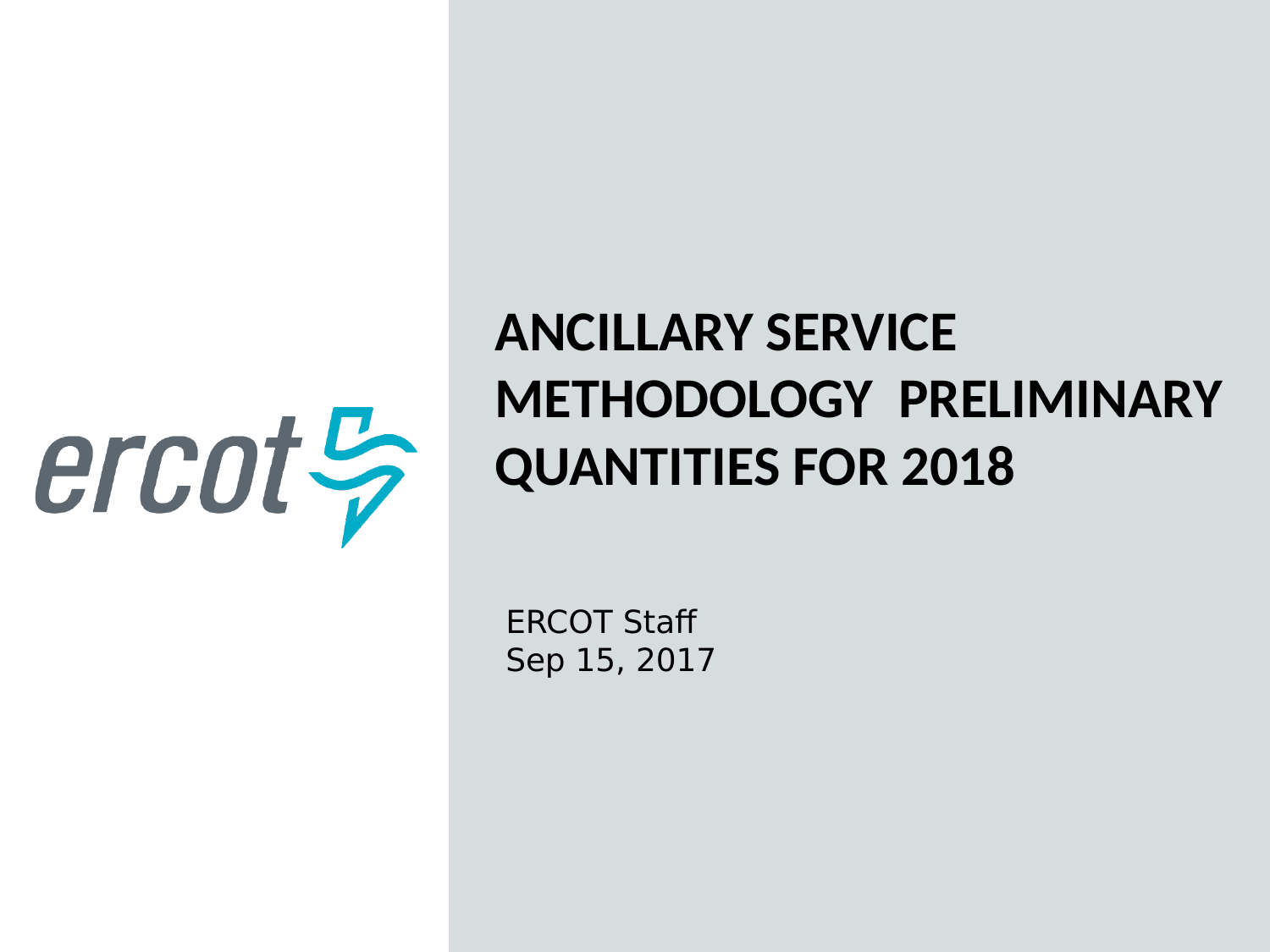

Ancillary Service Methodology  Preliminary Quantities For 2018

ERCOT Staff
Sep 15, 2017